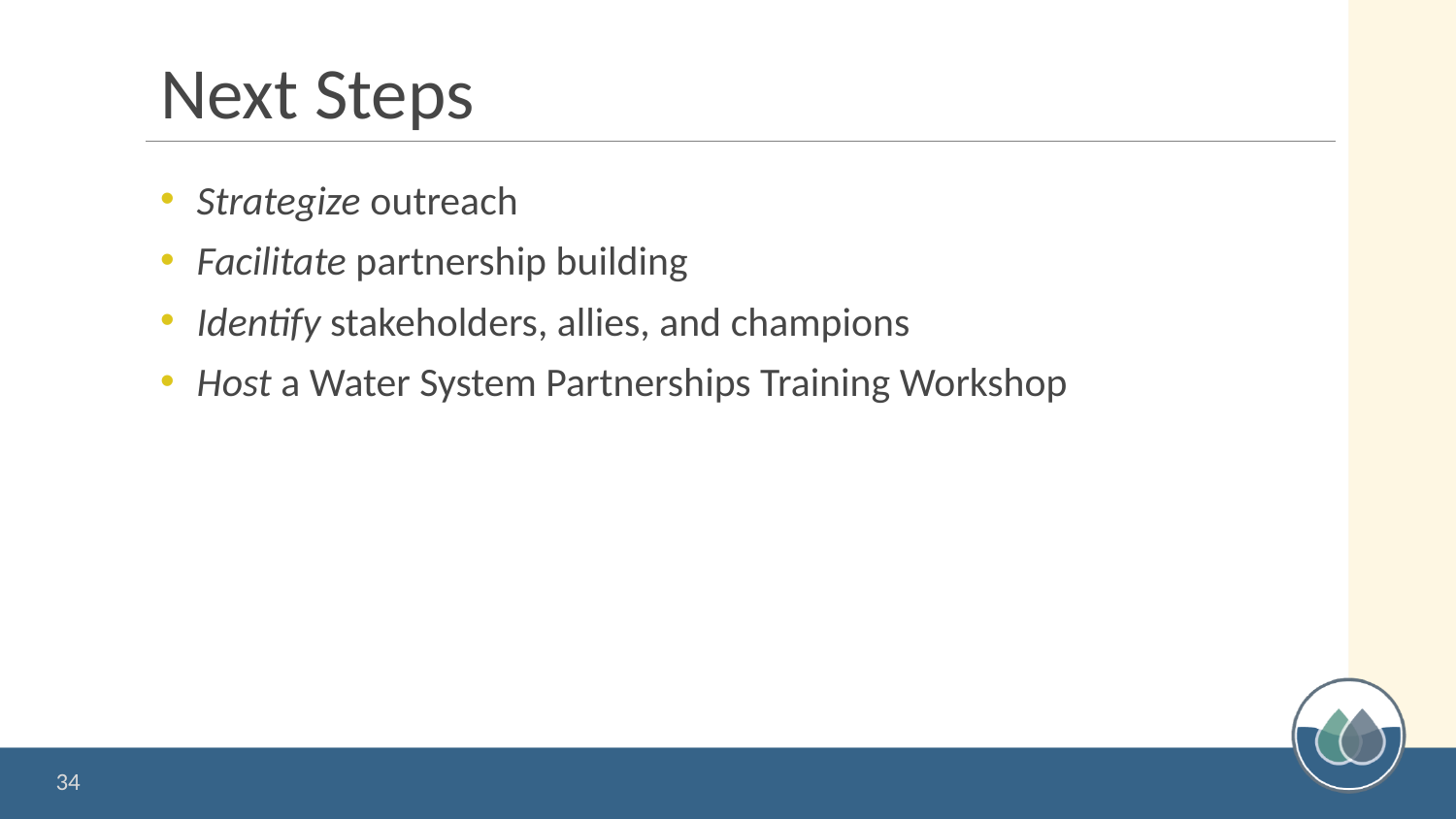

# Next Steps
Strategize outreach
Facilitate partnership building
Identify stakeholders, allies, and champions
Host a Water System Partnerships Training Workshop
34